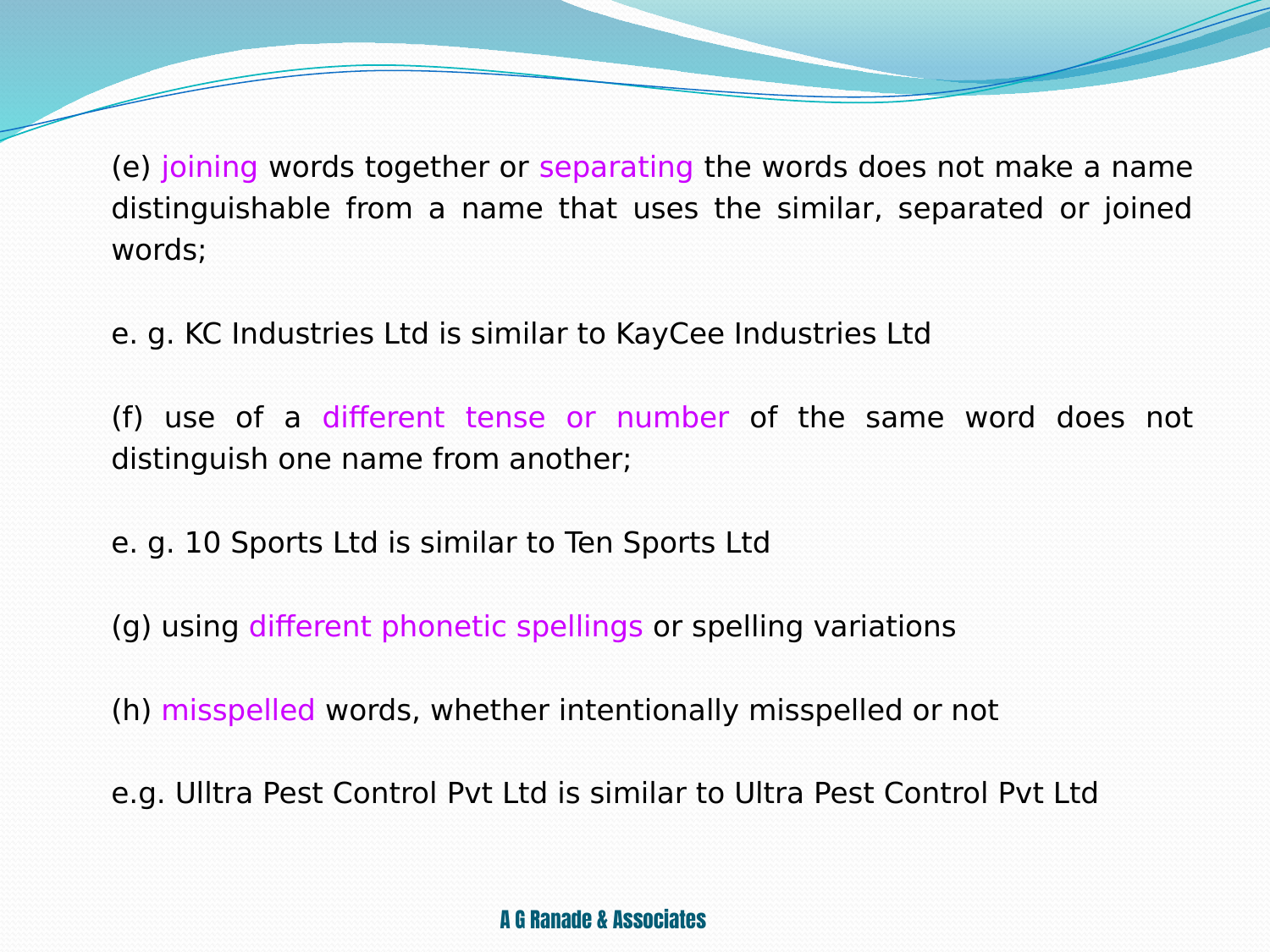

(e) joining words together or separating the words does not make a name distinguishable from a name that uses the similar, separated or joined words;

	e. g. KC Industries Ltd is similar to KayCee Industries Ltd

	(f) use of a different tense or number of the same word does not distinguish one name from another;

	e. g. 10 Sports Ltd is similar to Ten Sports Ltd

	(g) using different phonetic spellings or spelling variations

	(h) misspelled words, whether intentionally misspelled or not

 	e.g. Ulltra Pest Control Pvt Ltd is similar to Ultra Pest Control Pvt Ltd

A G Ranade & Associates